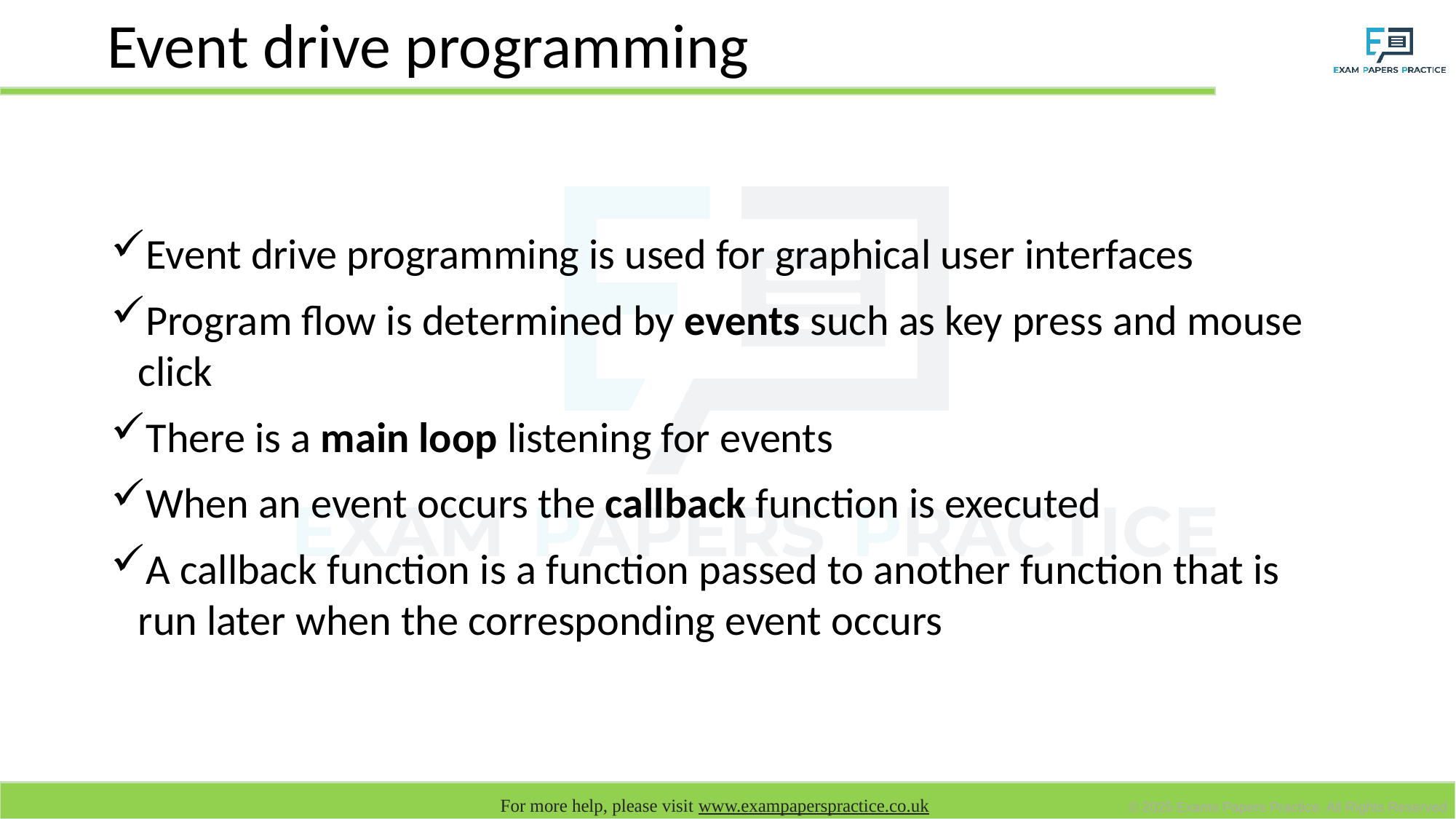

# Event drive programming
Event drive programming is used for graphical user interfaces
Program flow is determined by events such as key press and mouse click
There is a main loop listening for events
When an event occurs the callback function is executed
A callback function is a function passed to another function that is run later when the corresponding event occurs